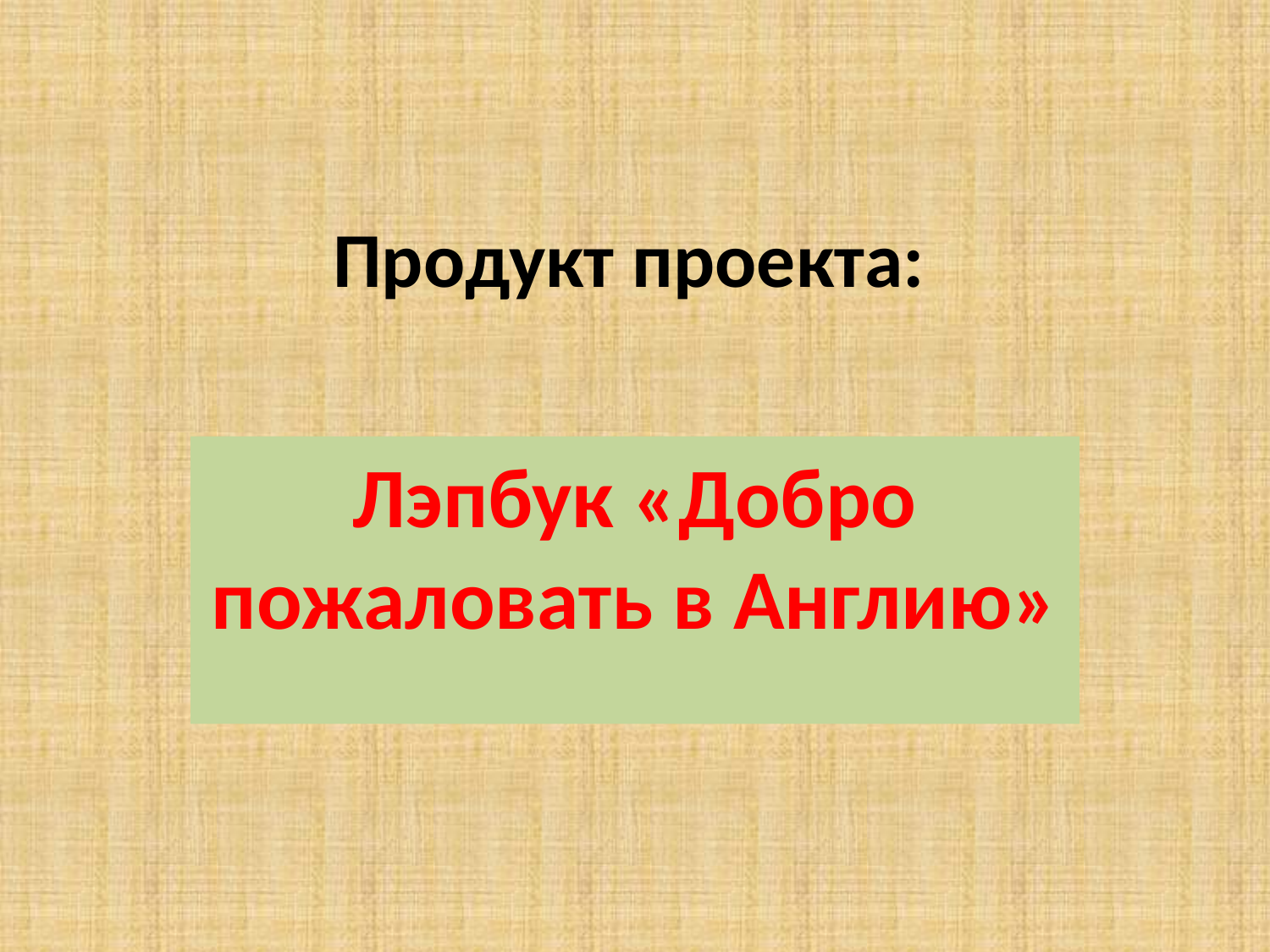

# Продукт проекта:
Лэпбук «Добро пожаловать в Англию»